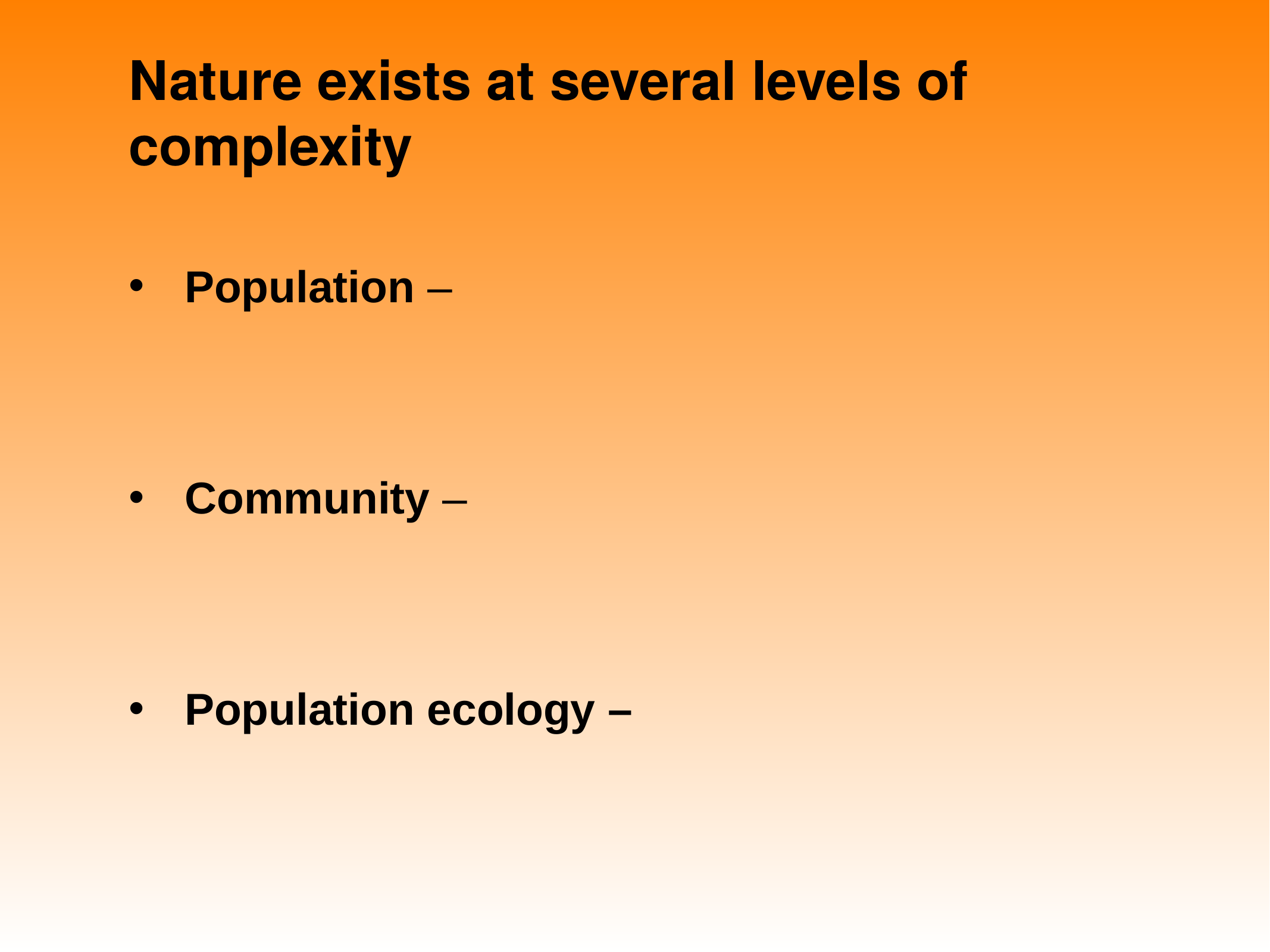

# Nature exists at several levels of complexity
Population –

Community –

Population ecology –